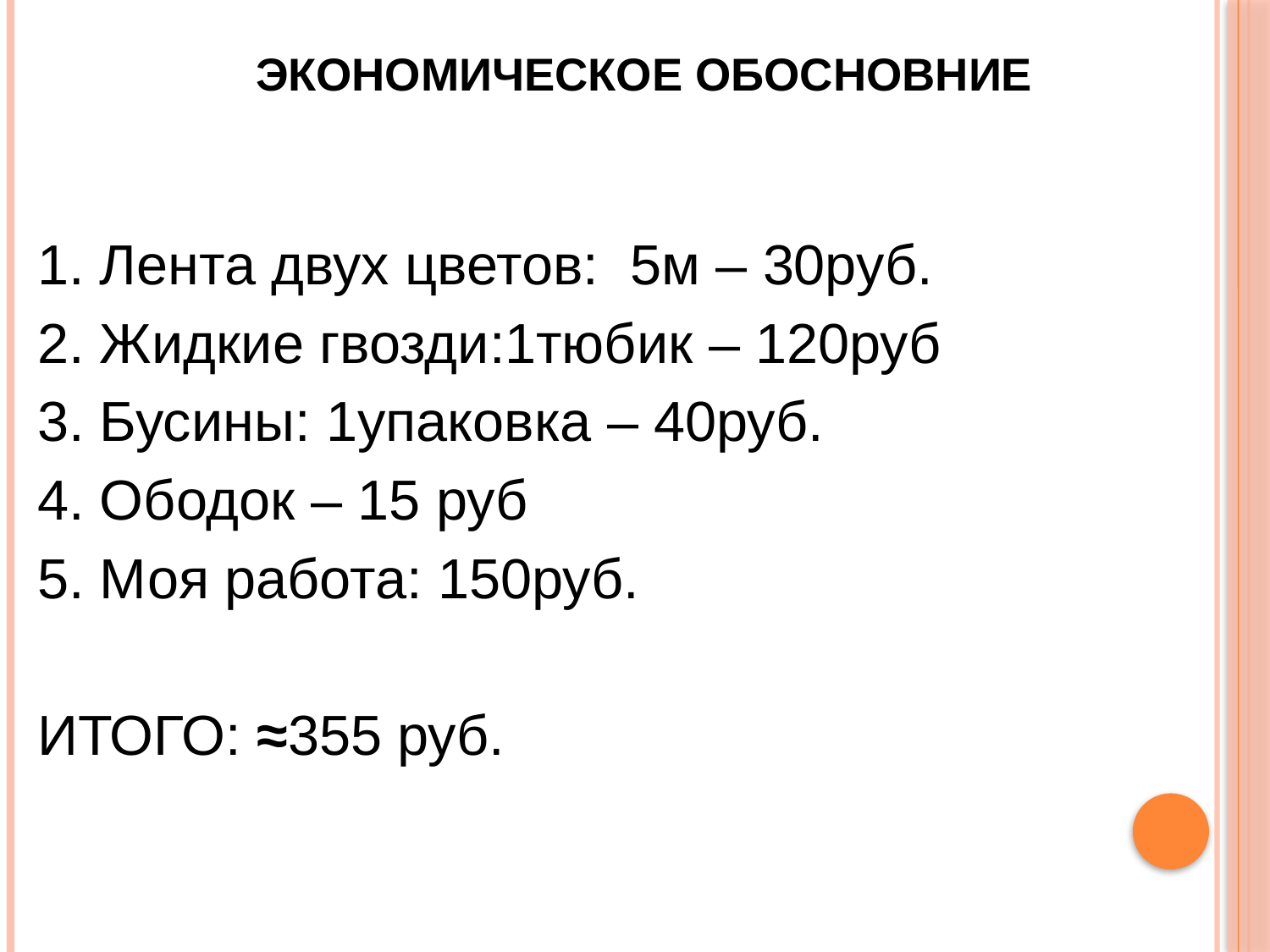

# ЭКОНОМИЧЕСКОЕ ОБОСНОВНИЕ
1. Лента двух цветов:  5м – 30руб.
2. Жидкие гвозди:1тюбик – 120руб
3. Бусины: 1упаковка – 40руб.
4. Ободок – 15 руб
5. Моя работа: 150руб.

ИТОГО: ≈355 руб.